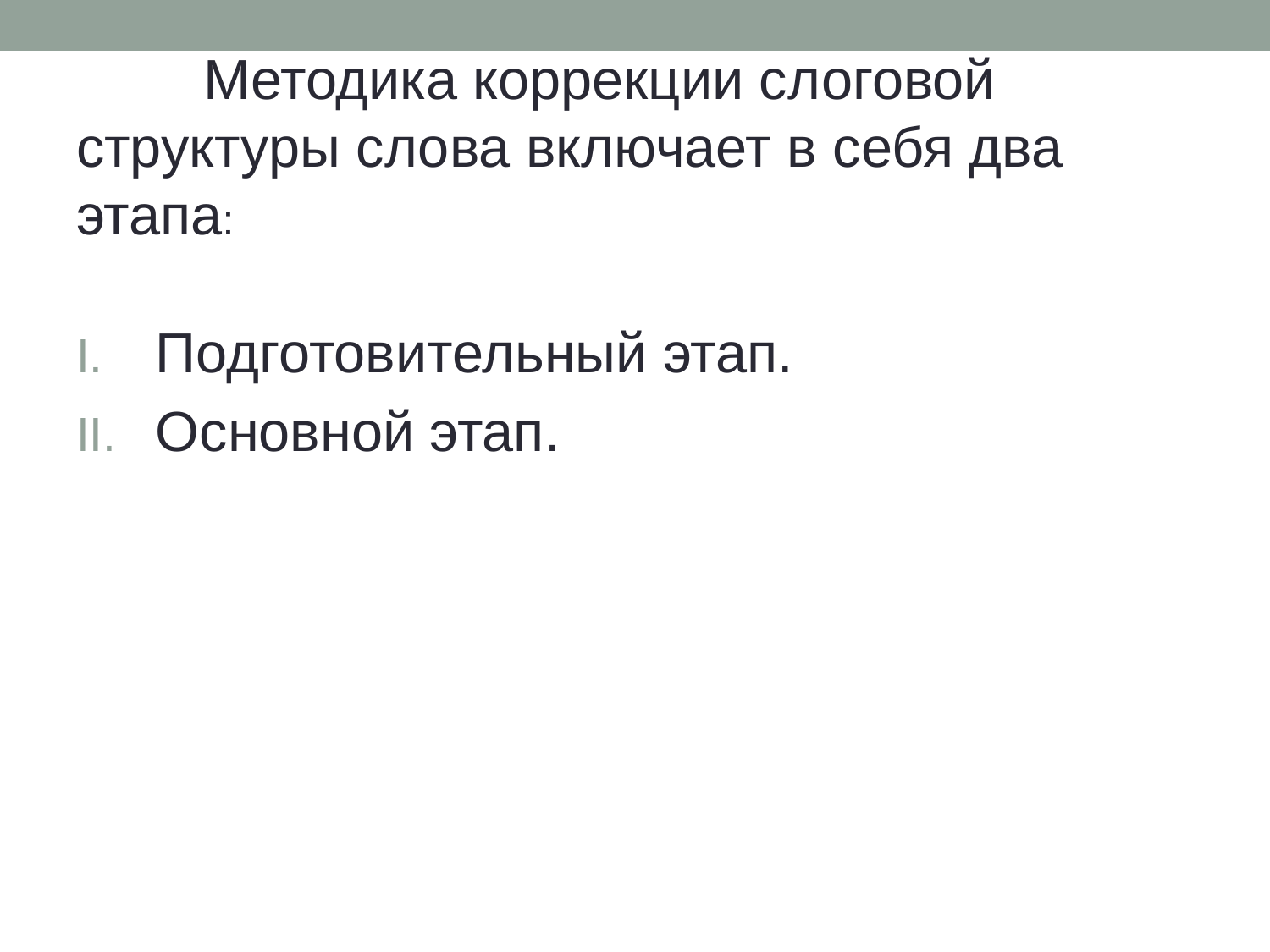

Методика коррекции слоговой структуры слова включает в себя два этапа:

Подготовительный этап.
Основной этап.